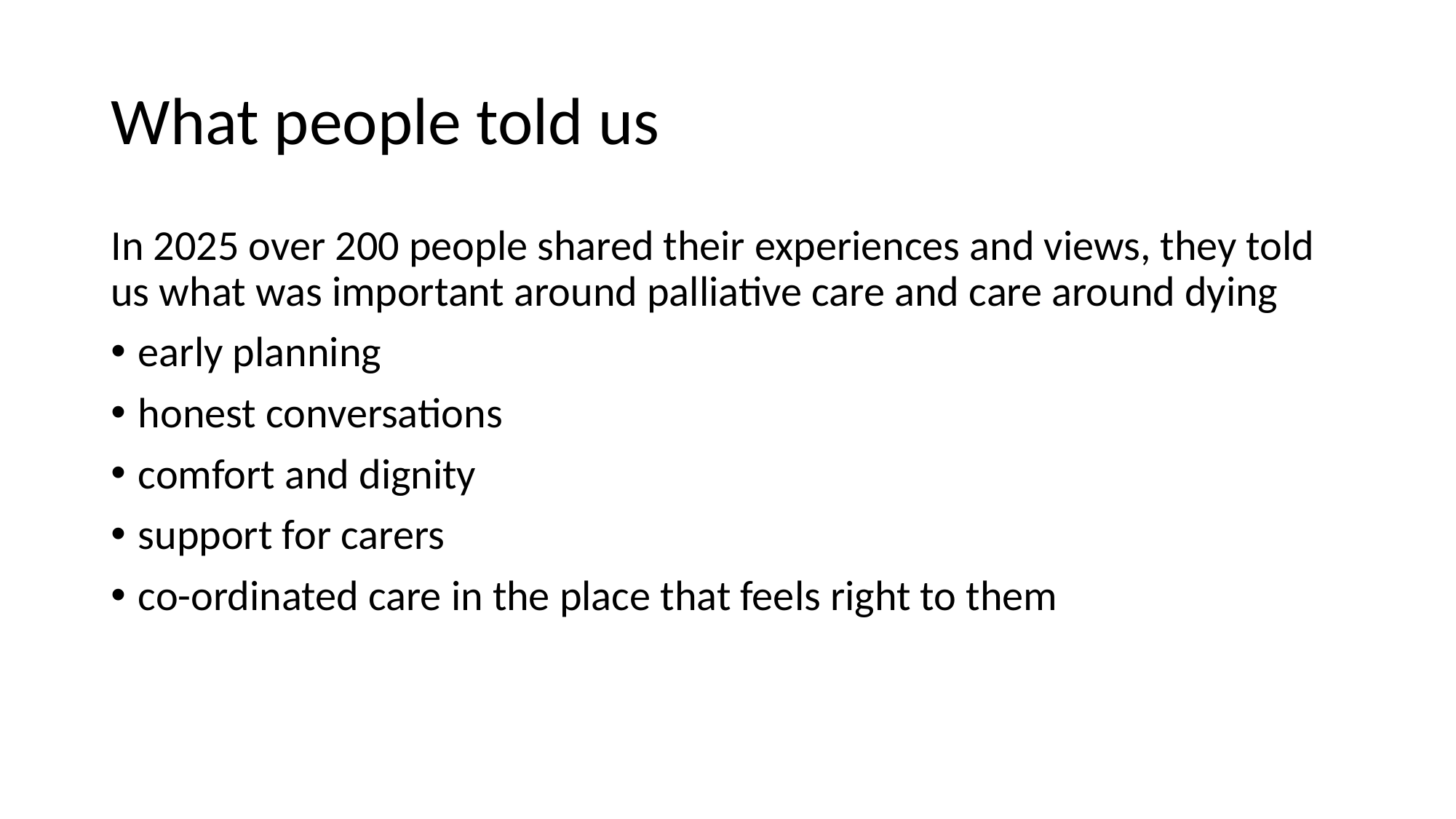

# What people told us
In 2025 over 200 people shared their experiences and views, they told us what was important around palliative care and care around dying
early planning
honest conversations
comfort and dignity
support for carers
co-ordinated care in the place that feels right to them